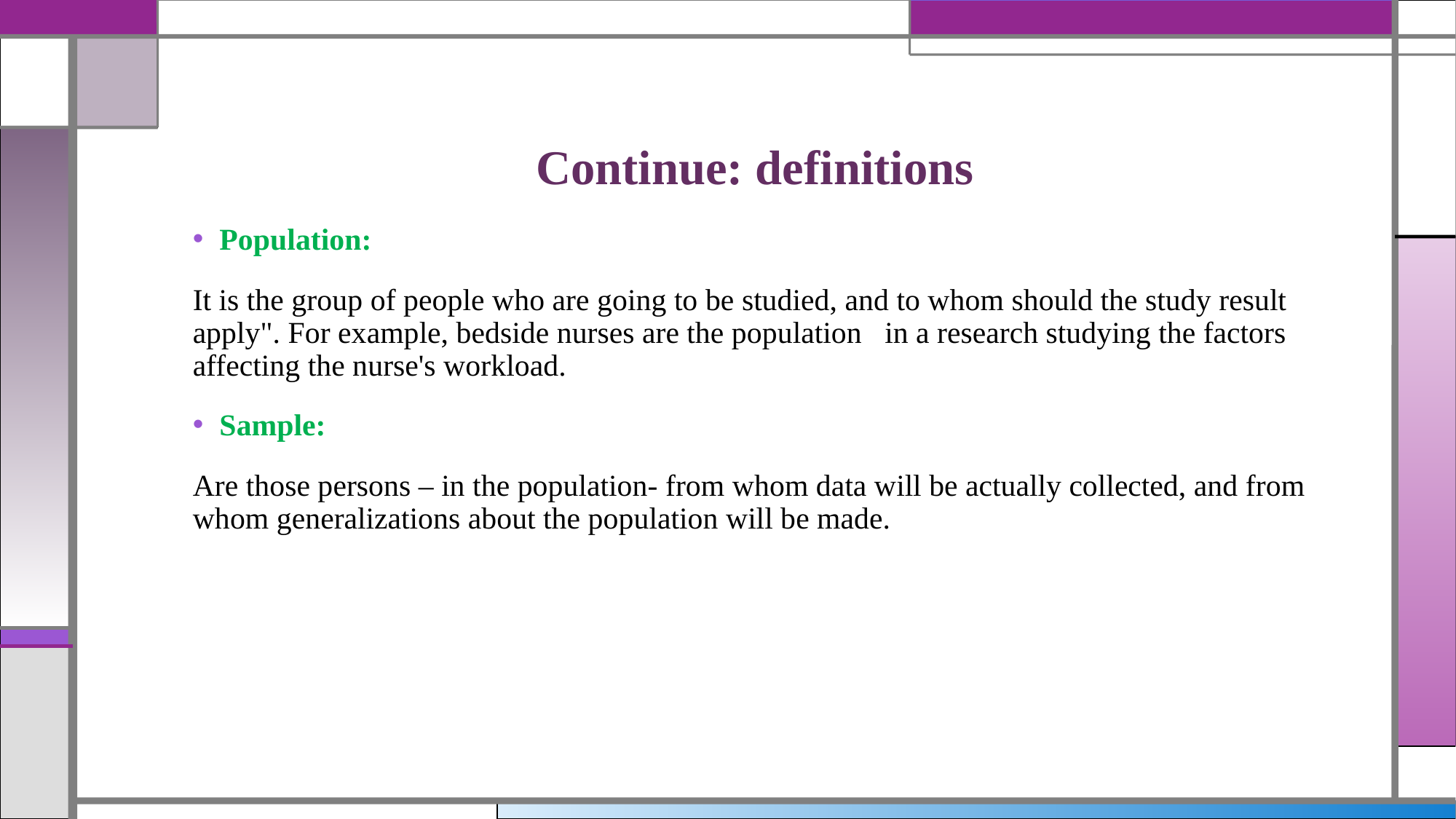

# Continue: definitions
Population:
It is the group of people who are going to be studied, and to whom should the study result apply". For example, bedside nurses are the population   in a research studying the factors affecting the nurse's workload.
Sample:
Are those persons – in the population- from whom data will be actually collected, and from whom generalizations about the population will be made.